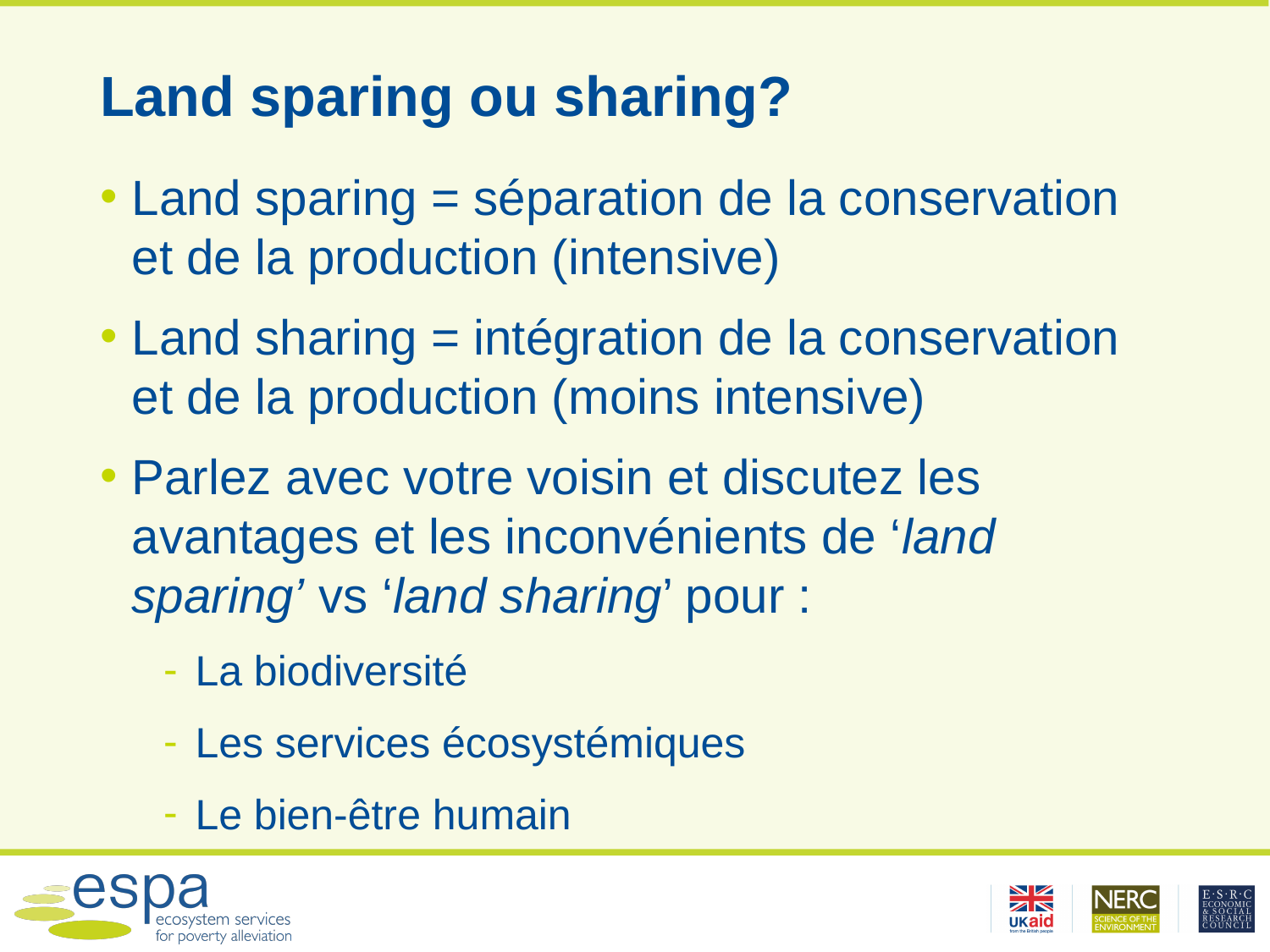

# Land sparing ou sharing?
Land sparing = séparation de la conservation et de la production (intensive)
Land sharing = intégration de la conservation et de la production (moins intensive)
Parlez avec votre voisin et discutez les avantages et les inconvénients de ‘land sparing’ vs ‘land sharing’ pour :
La biodiversité
Les services écosystémiques
Le bien-être humain